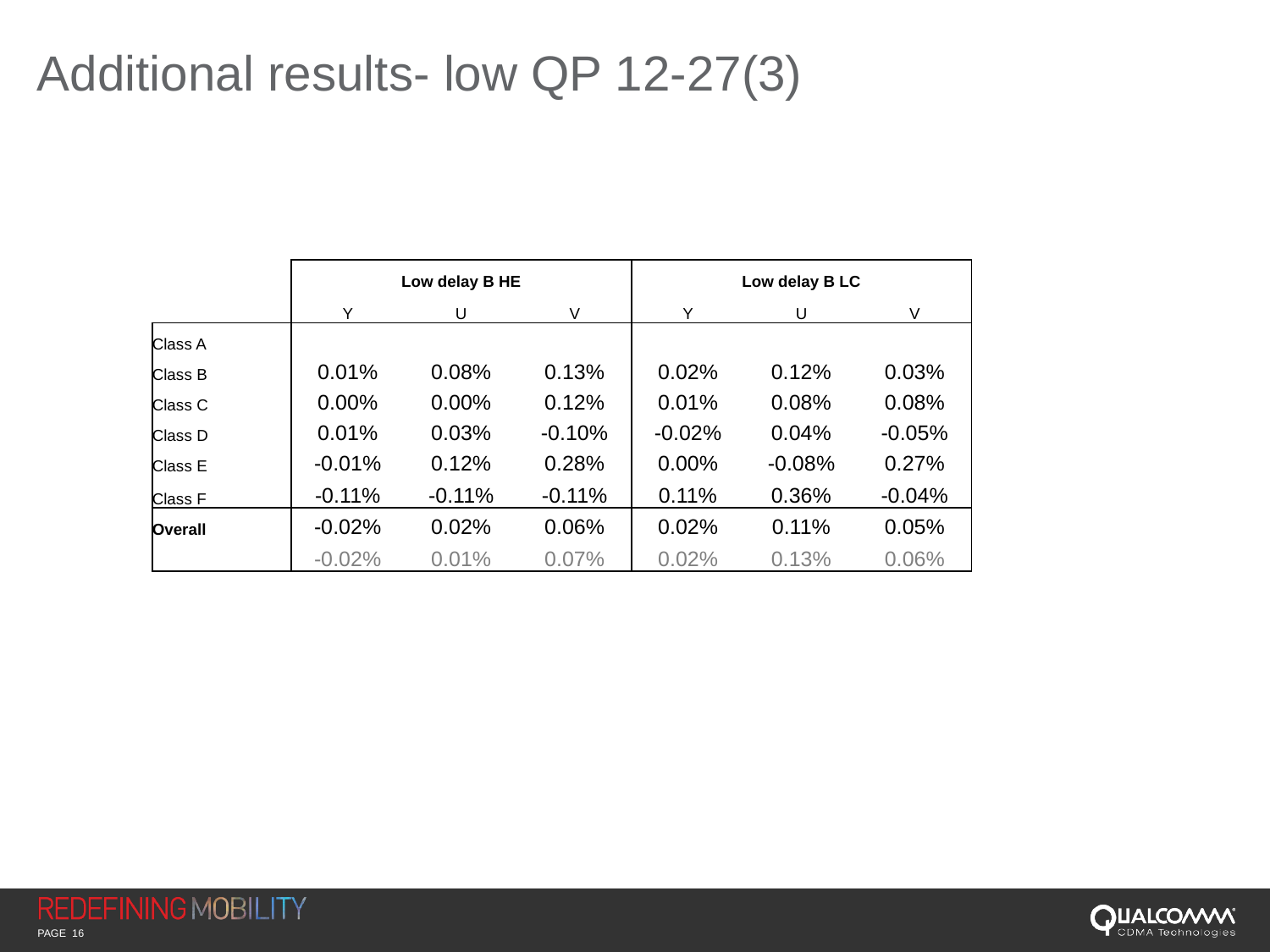

# Additional results- low QP 12-27(3)
|  | Low delay B HE |  |  | Low delay B LC |  |  |
| --- | --- | --- | --- | --- | --- | --- |
|  | Y | U | V | Y | U | V |
| Class A |  |  |  |  |  |  |
| Class B | 0.01% | 0.08% | 0.13% | 0.02% | 0.12% | 0.03% |
| Class C | 0.00% | 0.00% | 0.12% | 0.01% | 0.08% | 0.08% |
| Class D | 0.01% | 0.03% | -0.10% | -0.02% | 0.04% | -0.05% |
| Class E | -0.01% | 0.12% | 0.28% | 0.00% | -0.08% | 0.27% |
| Class F | -0.11% | -0.11% | -0.11% | 0.11% | 0.36% | -0.04% |
| Overall | -0.02% | 0.02% | 0.06% | 0.02% | 0.11% | 0.05% |
|  | -0.02% | 0.01% | 0.07% | 0.02% | 0.13% | 0.06% |